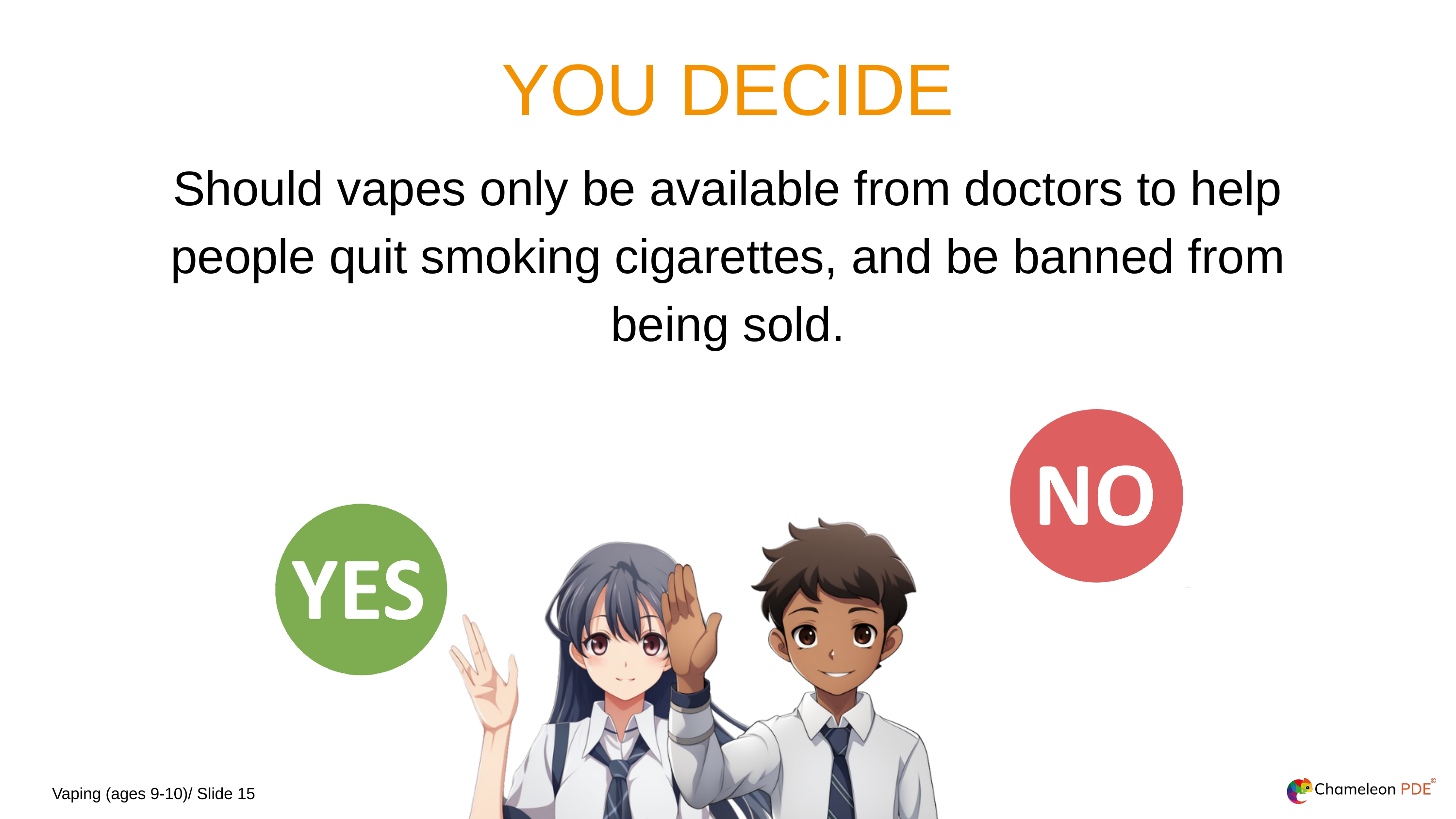

YOU DECIDE
Should vapes only be available from doctors to help people quit smoking cigarettes, and be banned from being sold.

Vaping (ages 9-10)/ Slide 15